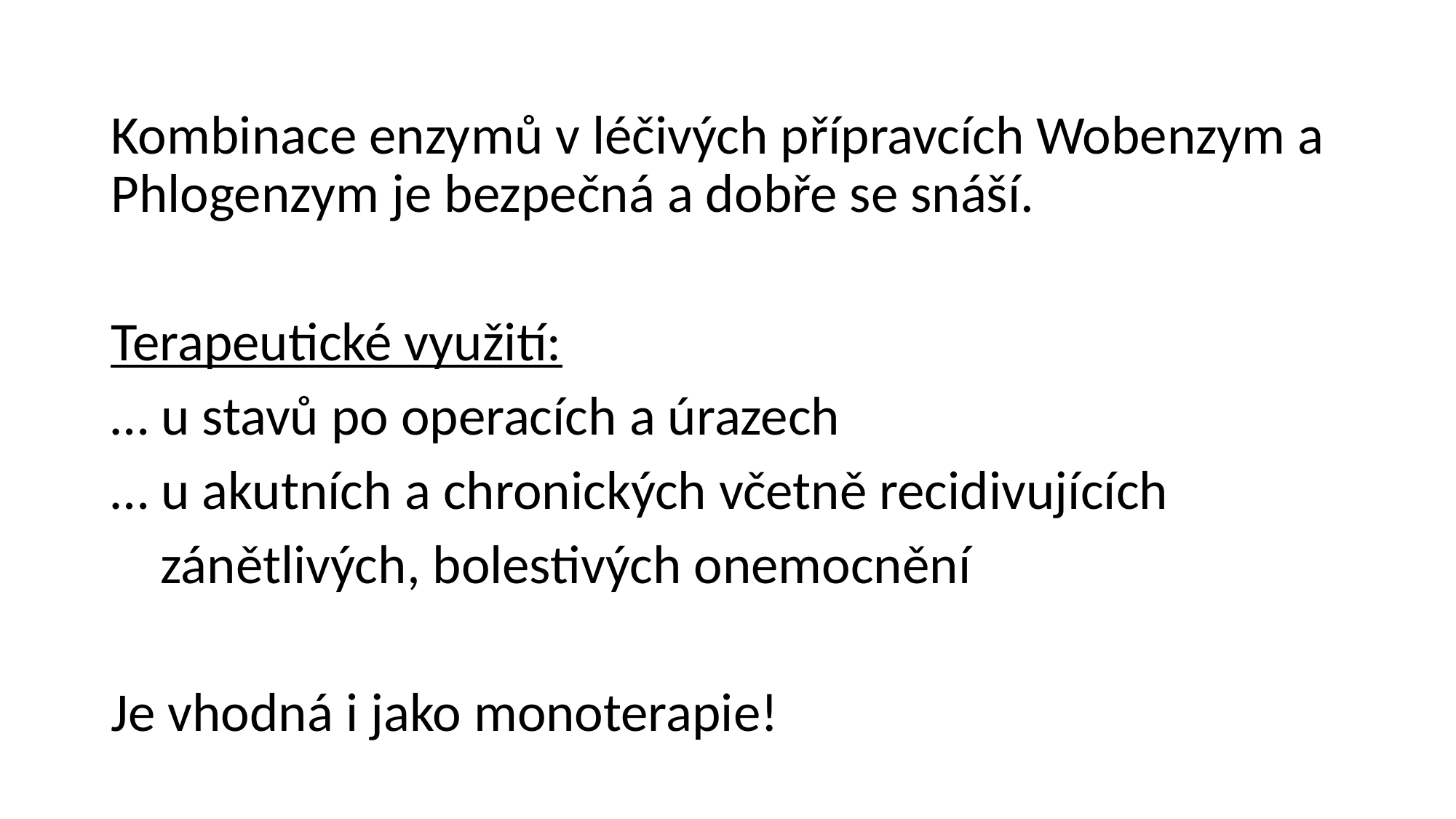

Kombinace enzymů v léčivých přípravcích Wobenzym a Phlogenzym je bezpečná a dobře se snáší.

Terapeutické využití:
… u stavů po operacích a úrazech
… u akutních a chronických včetně recidivujících
    zánětlivých, bolestivých onemocnění

Je vhodná i jako monoterapie!